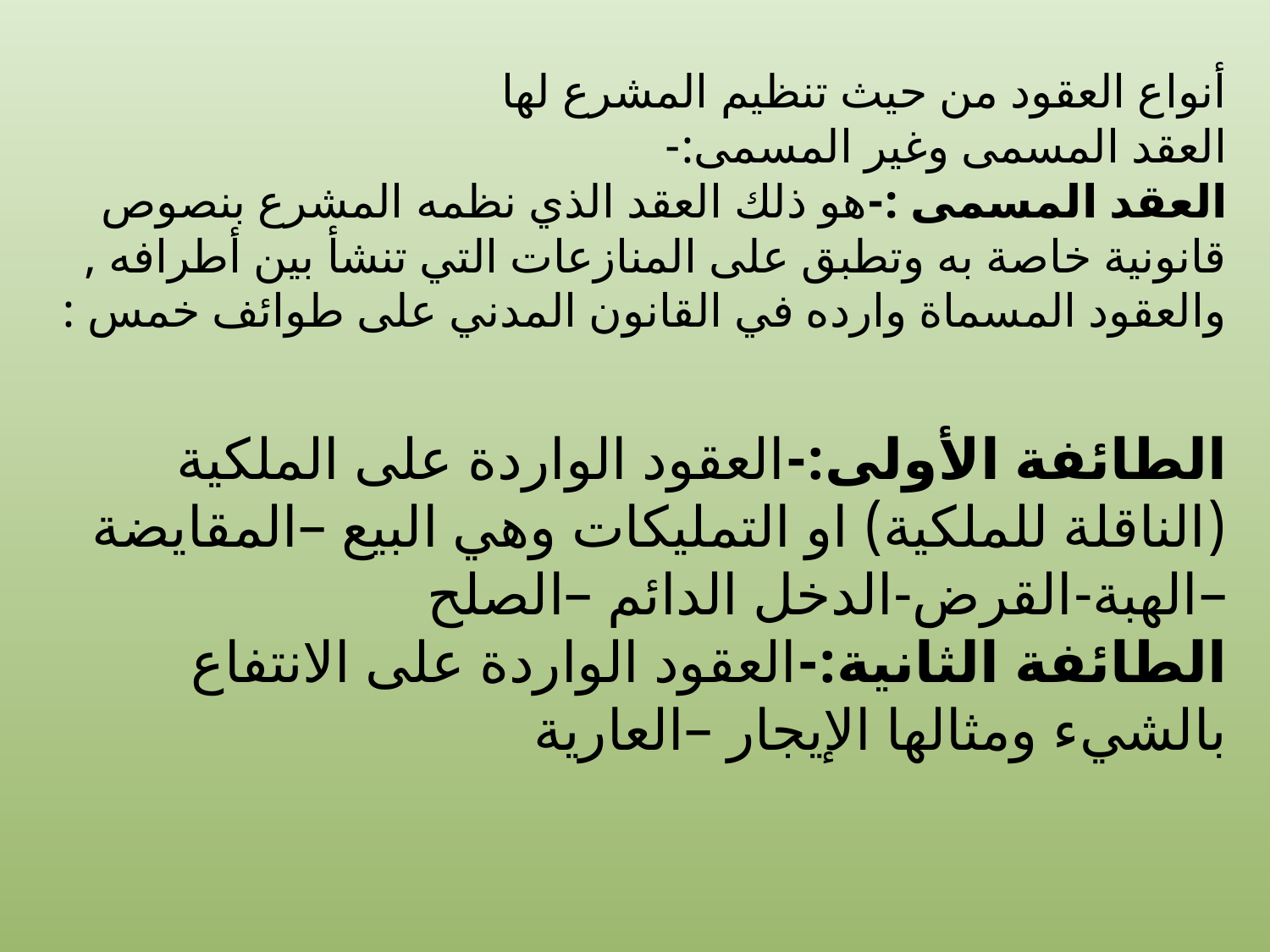

# أنواع العقود من حيث تنظيم المشرع لها العقد المسمى وغير المسمى:- العقد المسمى :-هو ذلك العقد الذي نظمه المشرع بنصوص قانونية خاصة به وتطبق على المنازعات التي تنشأ بين أطرافه , والعقود المسماة وارده في القانون المدني على طوائف خمس :
الطائفة الأولى:-العقود الواردة على الملكية (الناقلة للملكية) او التمليكات وهي البيع –المقايضة –الهبة-القرض-الدخل الدائم –الصلح
الطائفة الثانية:-العقود الواردة على الانتفاع بالشيء ومثالها الإيجار –العارية